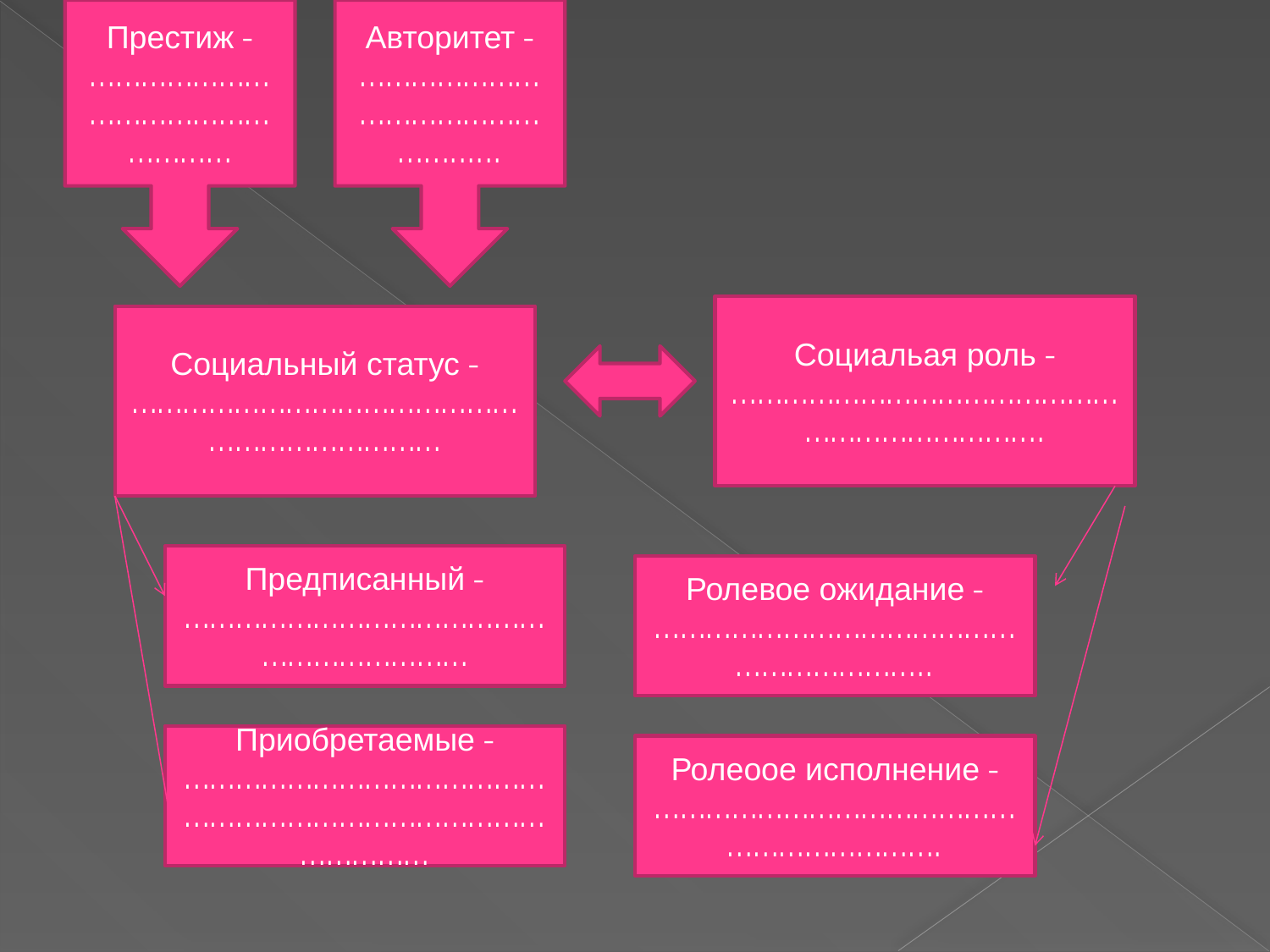

Престиж - ………………………………………………
Авторитет - …………………………………………......
Социальая роль - ……………………………………………………………….
Социальный статус - ………………………………………………………………

Предписанный - …………………………………………………………
Ролевое ожидание - ………………………………………………………..
Приобретаемые - ………………………………………………………………………………………
Ролеоое исполнение - ………………………………………………………….